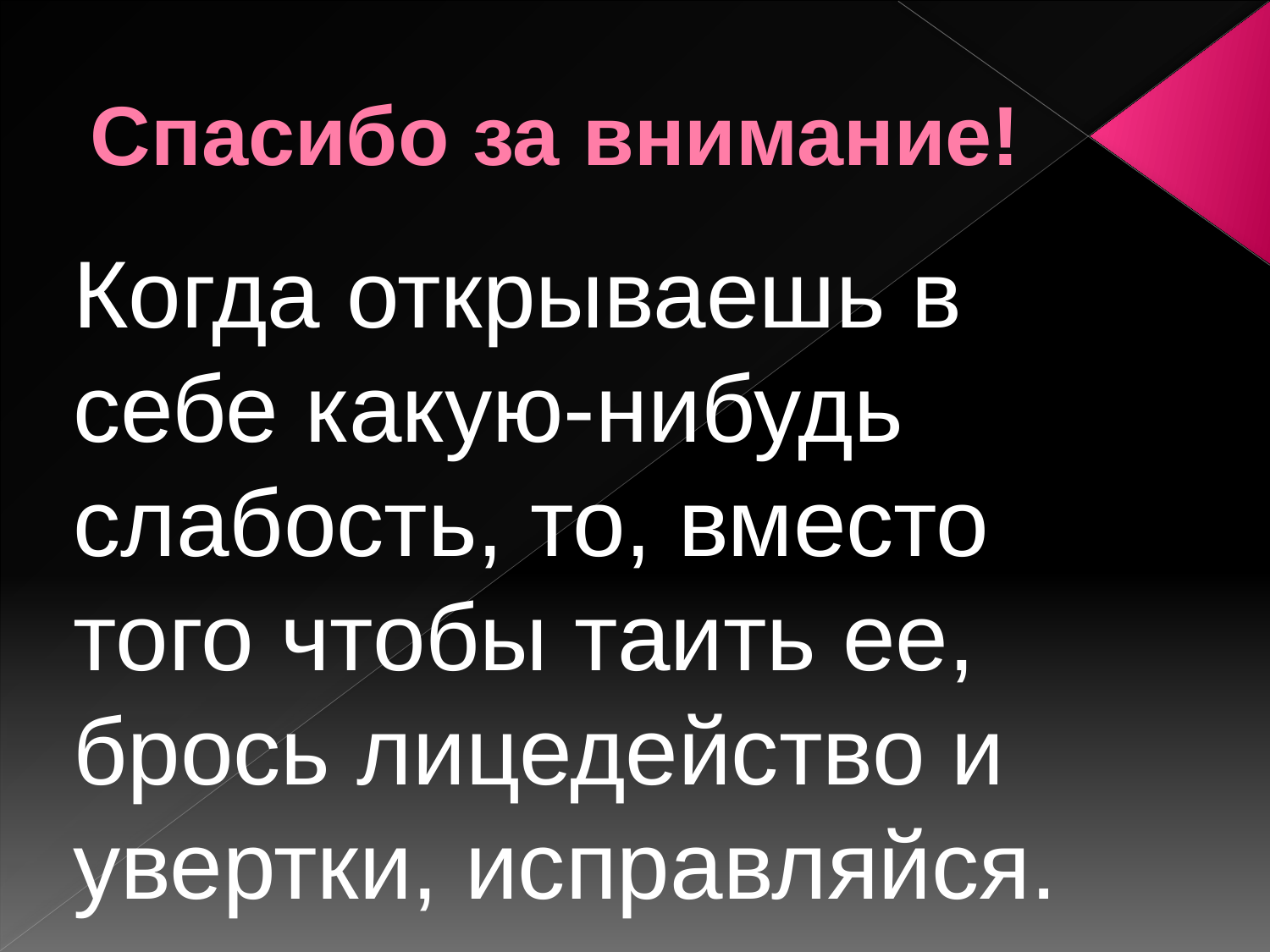

# Спасибо за внимание!
Когда открываешь в себе какую-нибудь слабость, то, вместо того чтобы таить ее, брось лицедейство и увертки, исправляйся.
                                      Эжен Делакруа